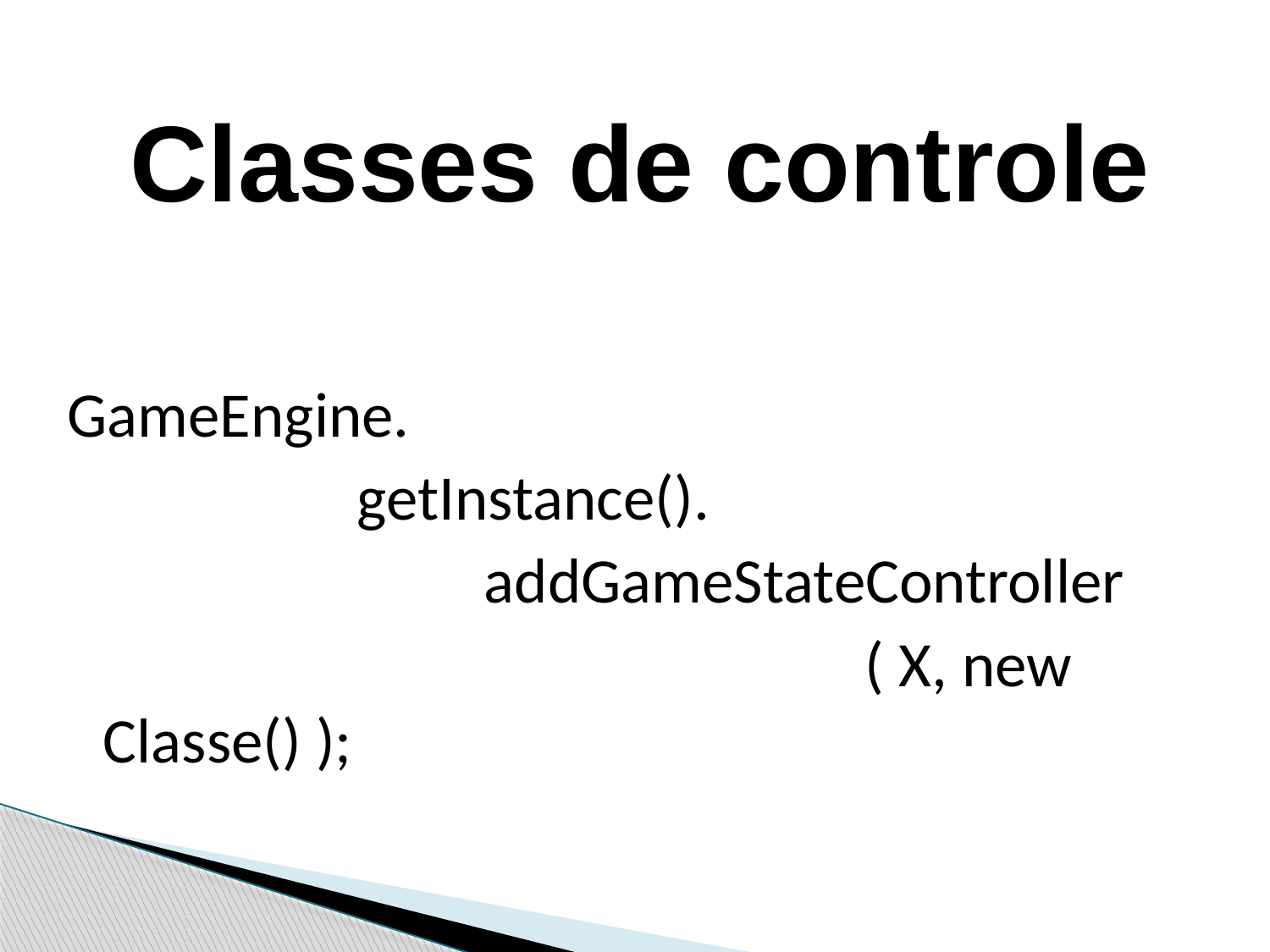

Classes de controle
GameEngine.
			getInstance().
				addGameStateController
							( X, new Classe() );